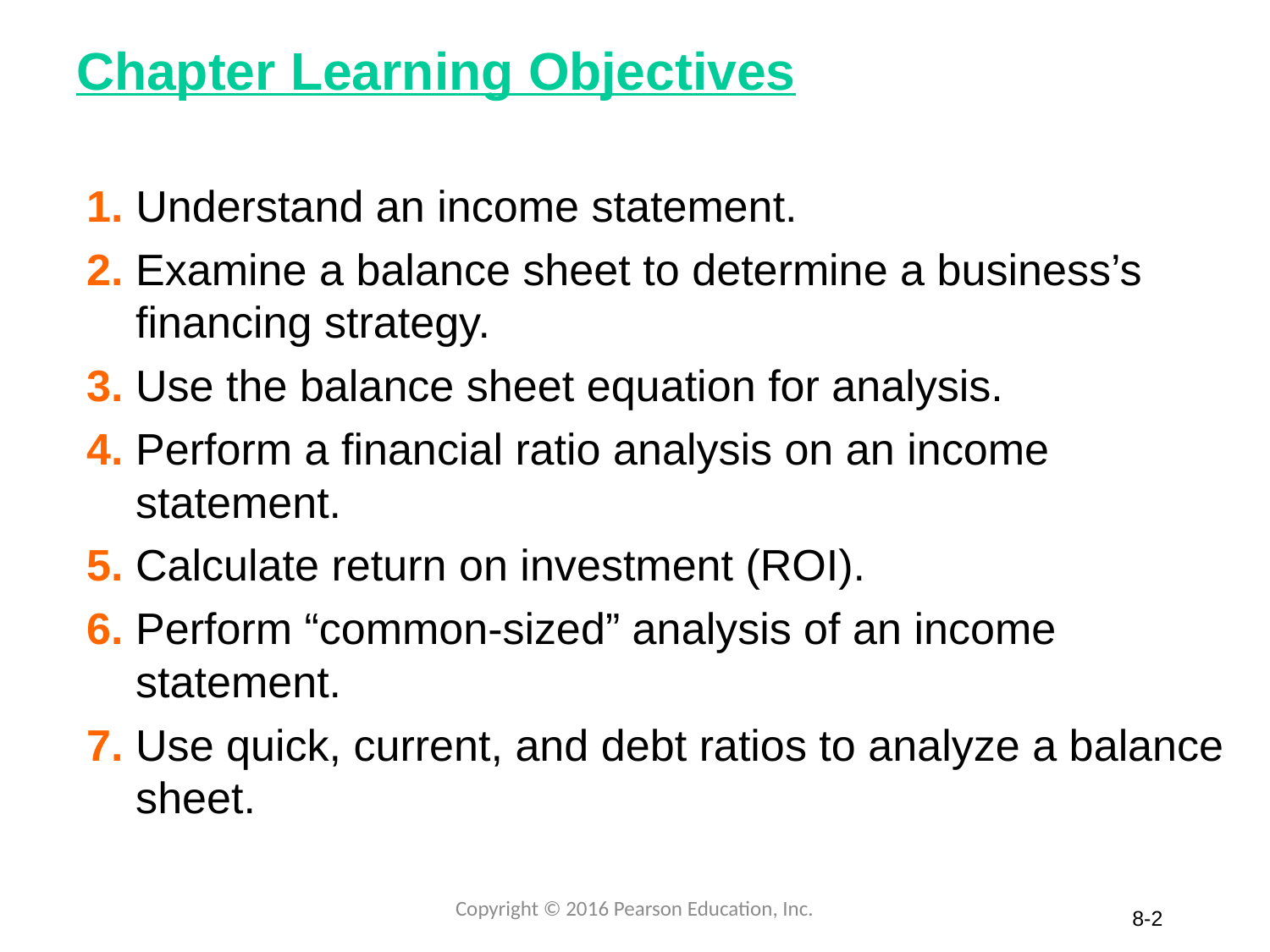

# Chapter Learning Objectives
1. Understand an income statement.

2. Examine a balance sheet to determine a business’s
    financing strategy.

3. Use the balance sheet equation for analysis.

4. Perform a financial ratio analysis on an income
    statement.

5. Calculate return on investment (ROI).

6. Perform “common-sized” analysis of an income
    statement.

7. Use quick, current, and debt ratios to analyze a balance
    sheet.

Copyright © 2016 Pearson Education, Inc.